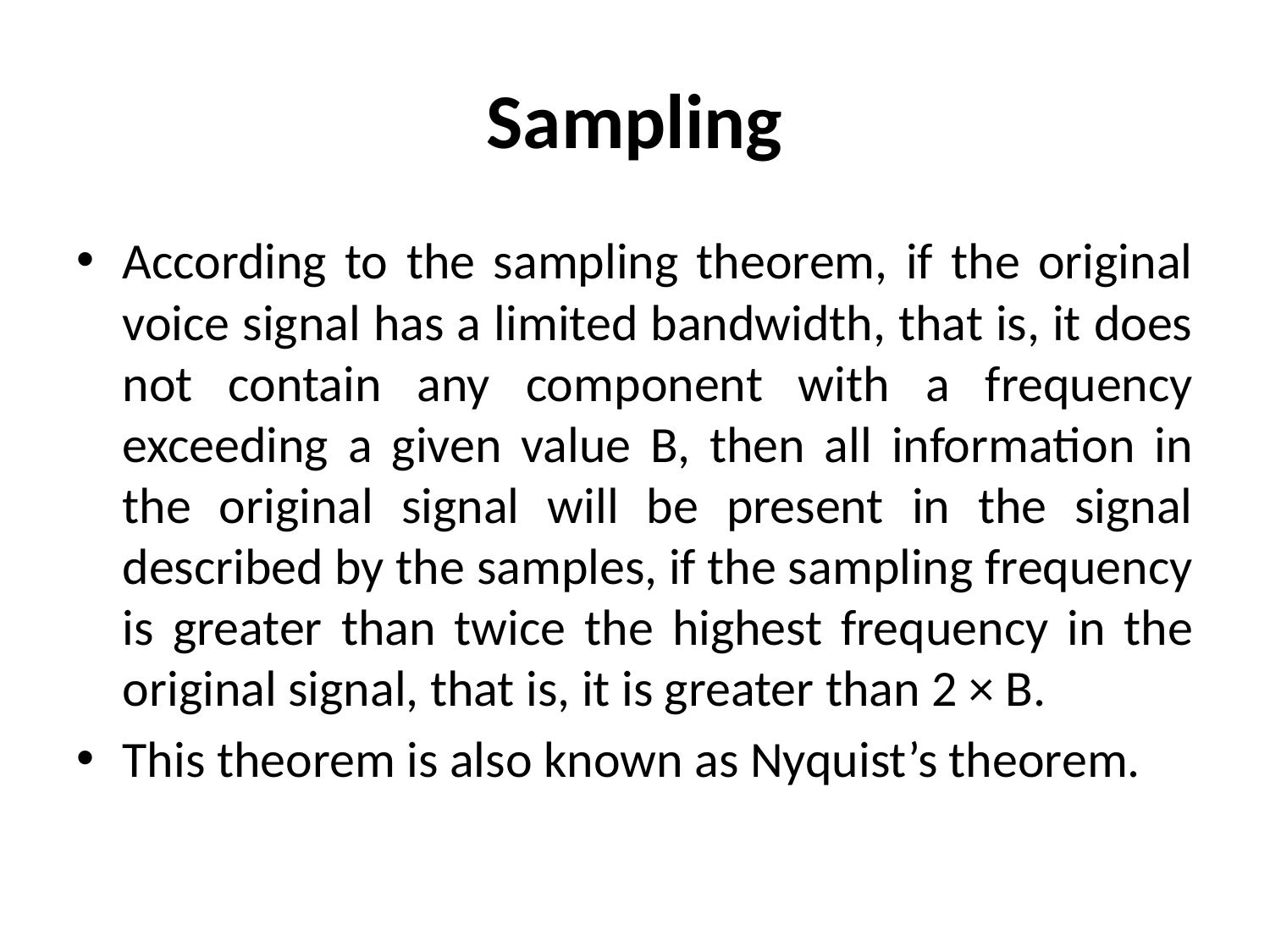

# Sampling
According to the sampling theorem, if the original voice signal has a limited bandwidth, that is, it does not contain any component with a frequency exceeding a given value B, then all information in the original signal will be present in the signal described by the samples, if the sampling frequency is greater than twice the highest frequency in the original signal, that is, it is greater than 2 × B.
This theorem is also known as Nyquist’s theorem.